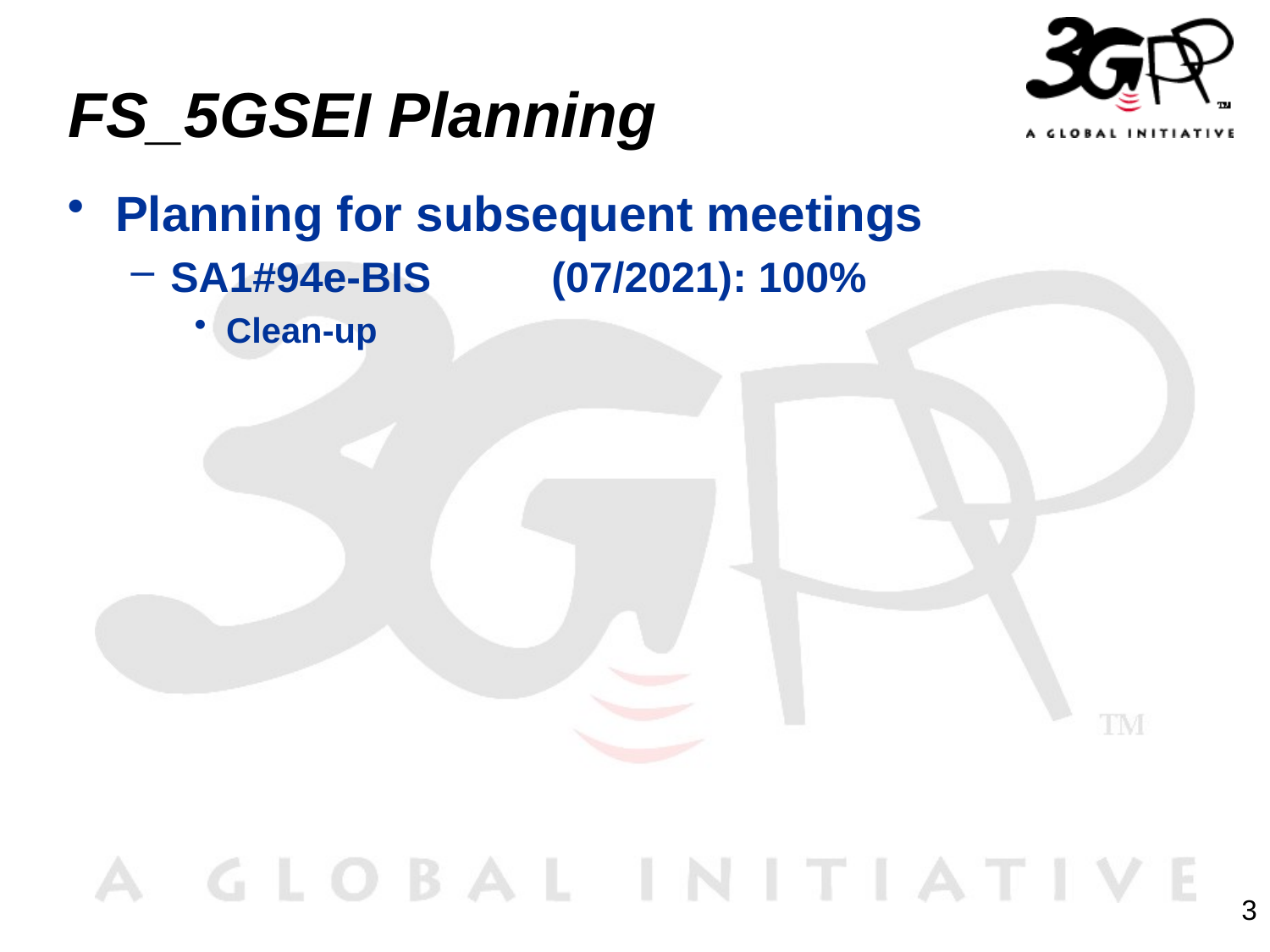

# FS_5GSEI Planning
Planning for subsequent meetings
SA1#94e-BIS	(07/2021): 100%
Clean-up
3